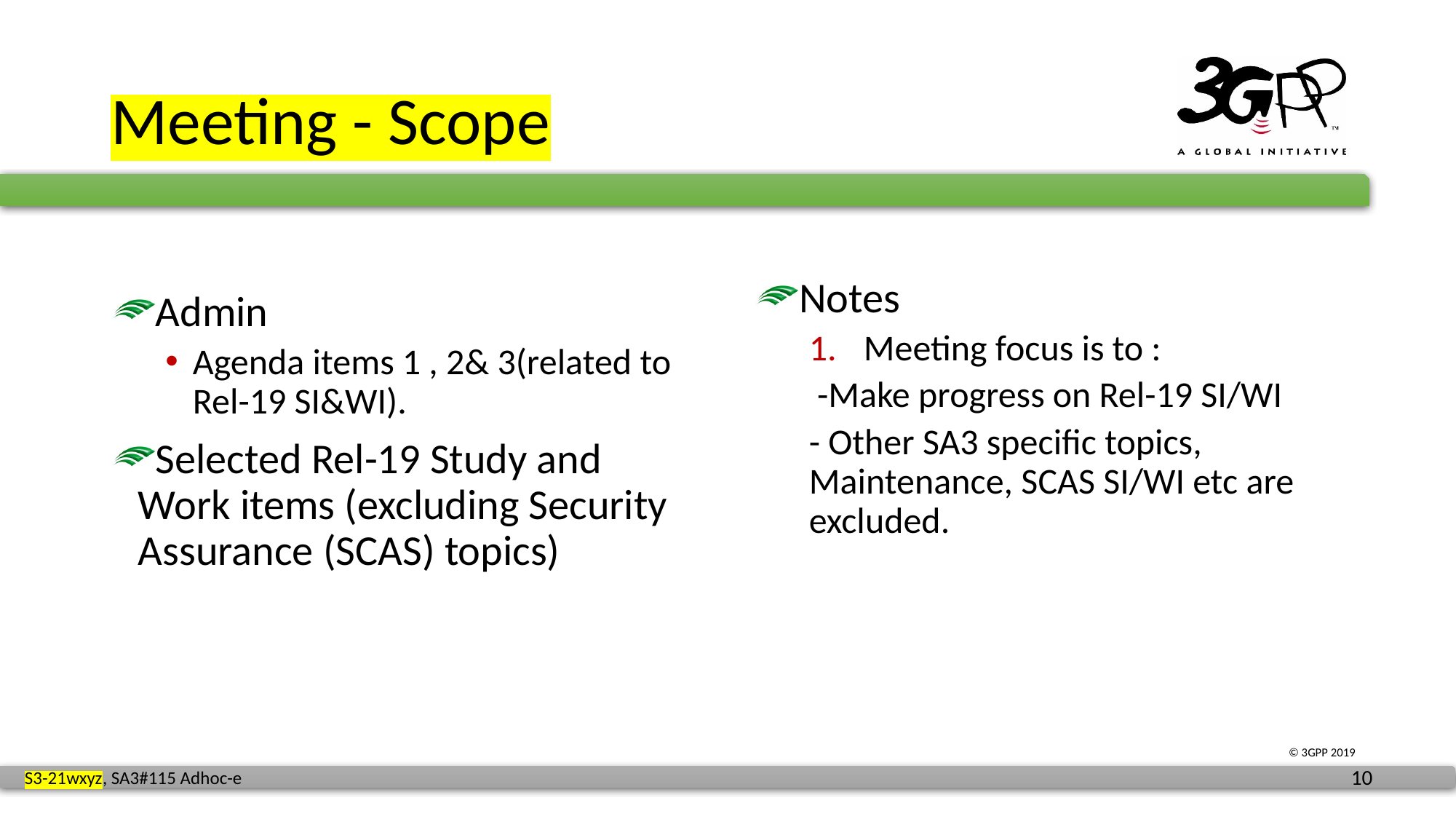

# Meeting - Scope

Notes
Meeting focus is to :
 -Make progress on Rel-19 SI/WI
- Other SA3 specific topics, Maintenance, SCAS SI/WI etc are excluded.

Admin
Agenda items 1 , 2& 3(related to Rel-19 SI&WI).
Selected Rel-19 Study and Work items (excluding Security Assurance (SCAS) topics)